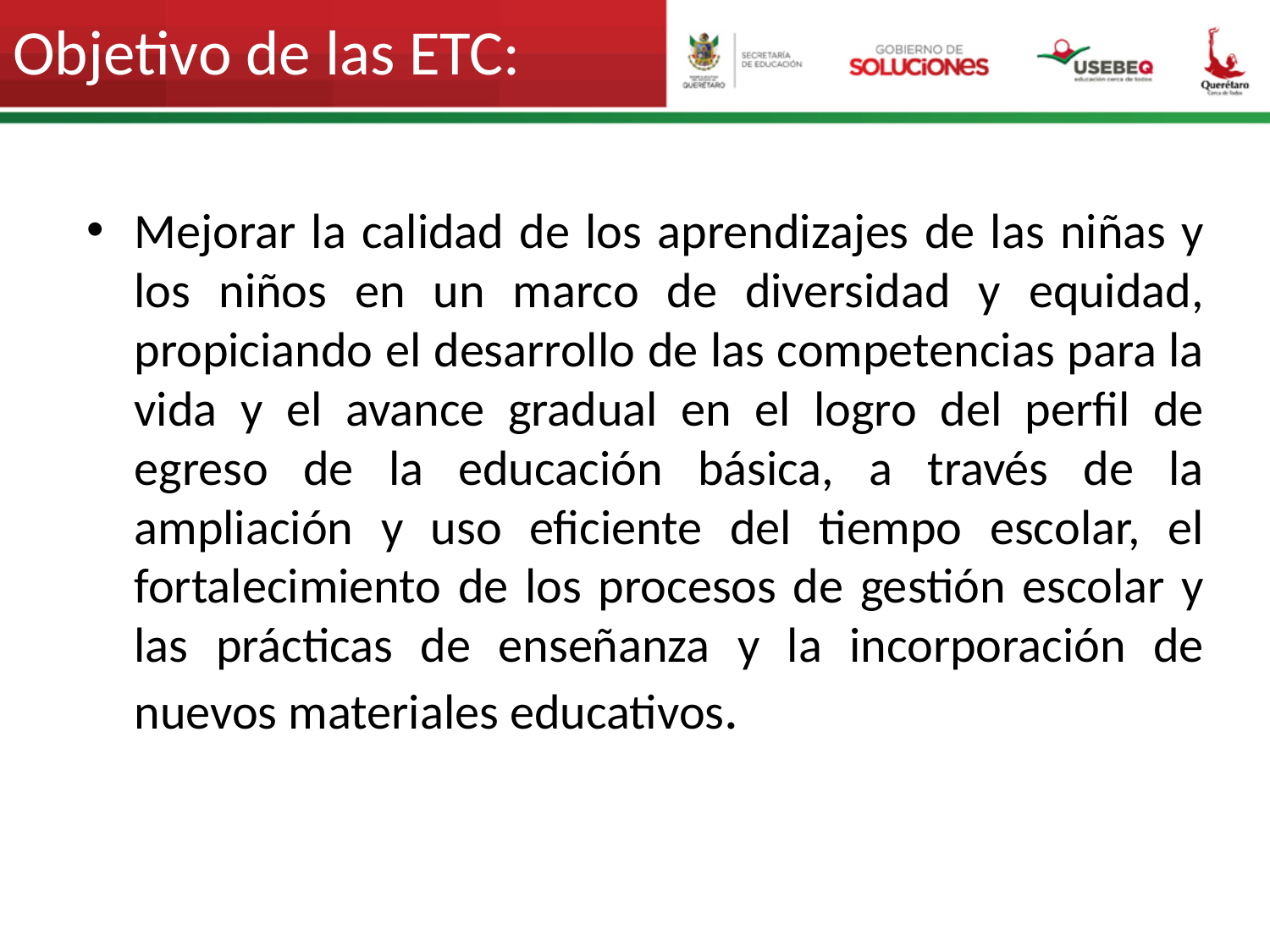

# Objetivo de las ETC:
Mejorar la calidad de los aprendizajes de las niñas y los niños en un marco de diversidad y equidad, propiciando el desarrollo de las competencias para la vida y el avance gradual en el logro del perfil de egreso de la educación básica, a través de la ampliación y uso eficiente del tiempo escolar, el fortalecimiento de los procesos de gestión escolar y las prácticas de enseñanza y la incorporación de nuevos materiales educativos.